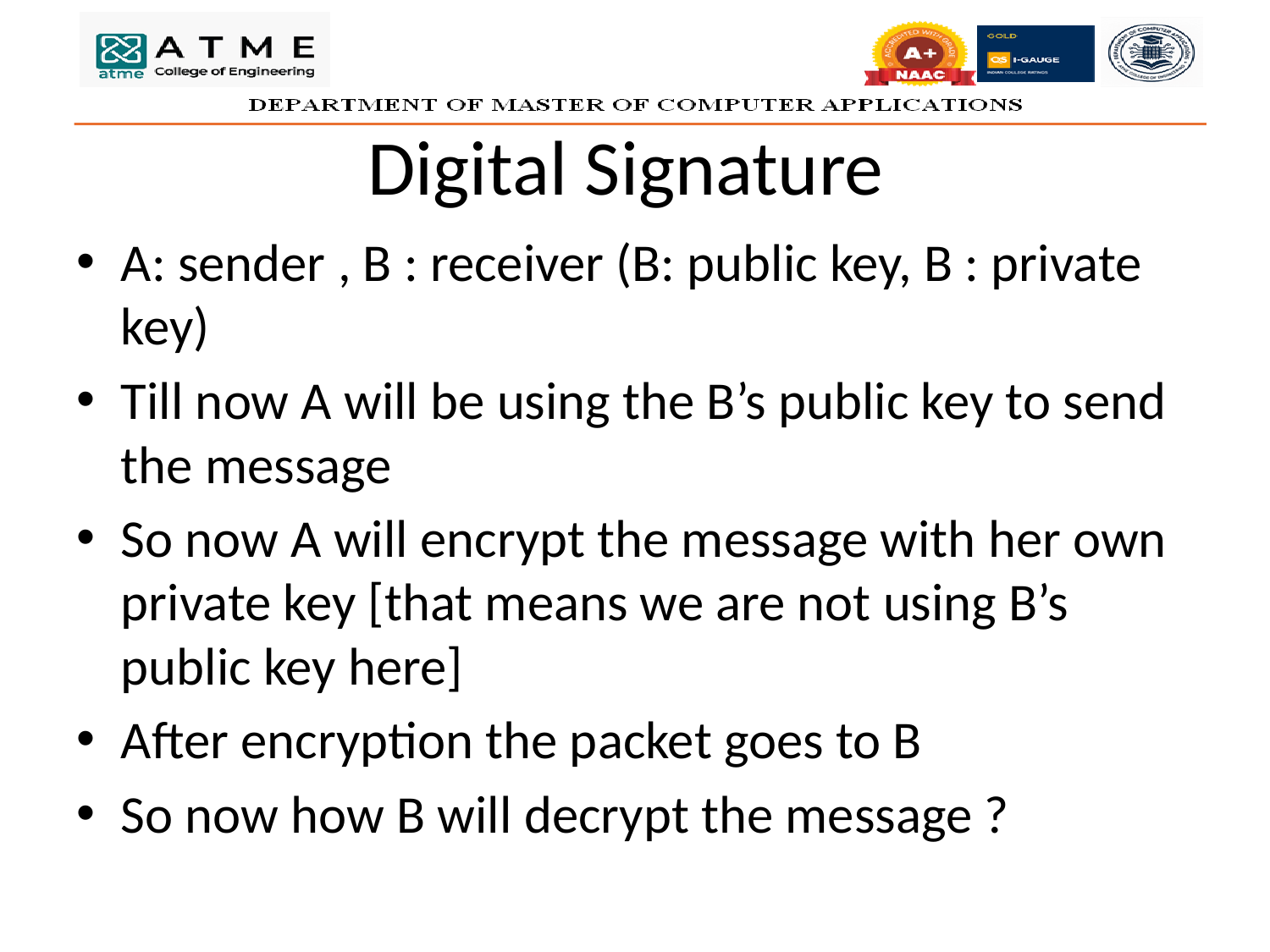

# Digital Signature
A: sender , B : receiver (B: public key, B : private key)
Till now A will be using the B’s public key to send the message
So now A will encrypt the message with her own private key [that means we are not using B’s public key here]
After encryption the packet goes to B
So now how B will decrypt the message ?